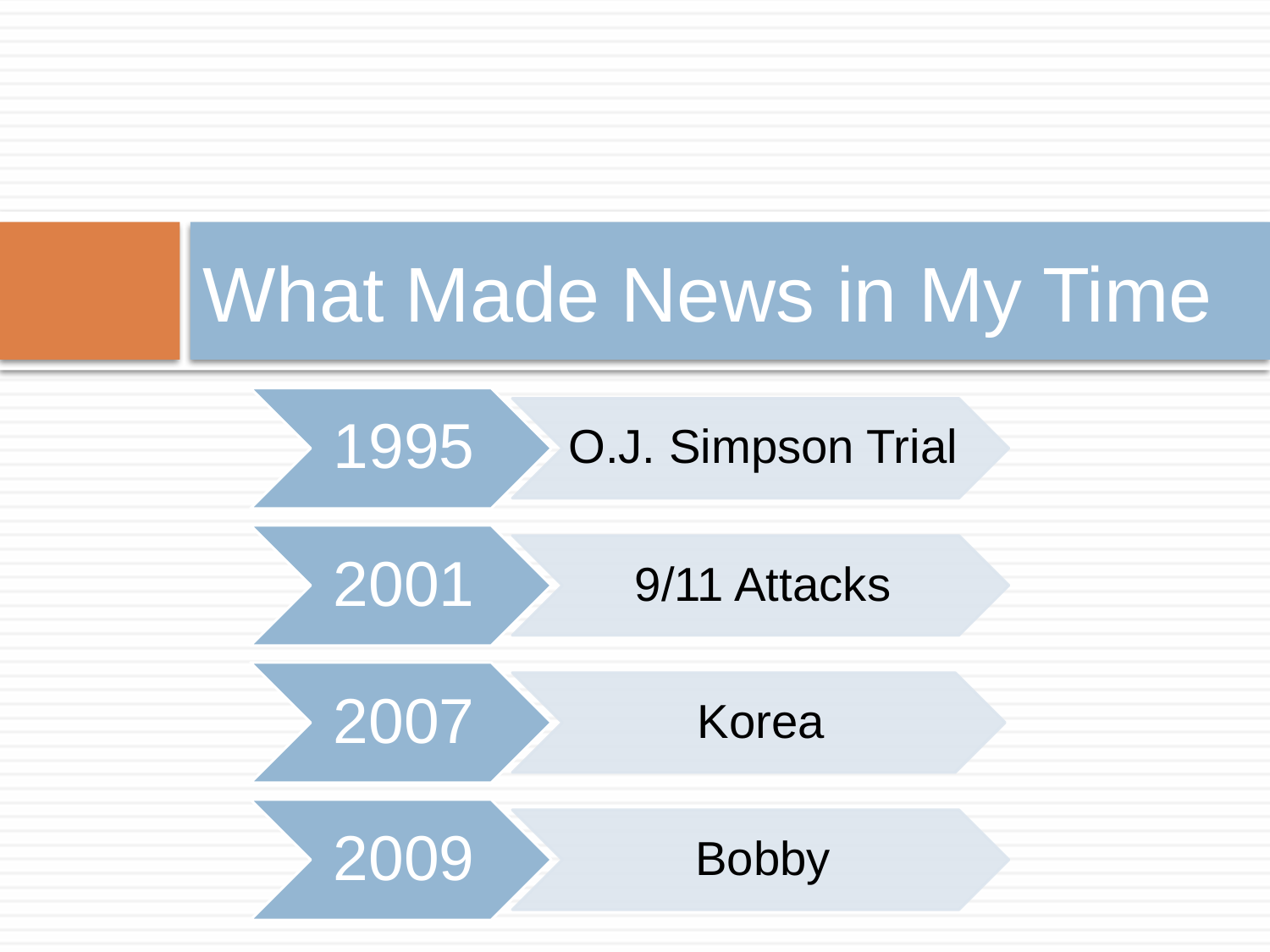

# What Made News in My Time
1995
O.J. Simpson Trial
2001
9/11 Attacks
2007
Korea
2009
Bobby